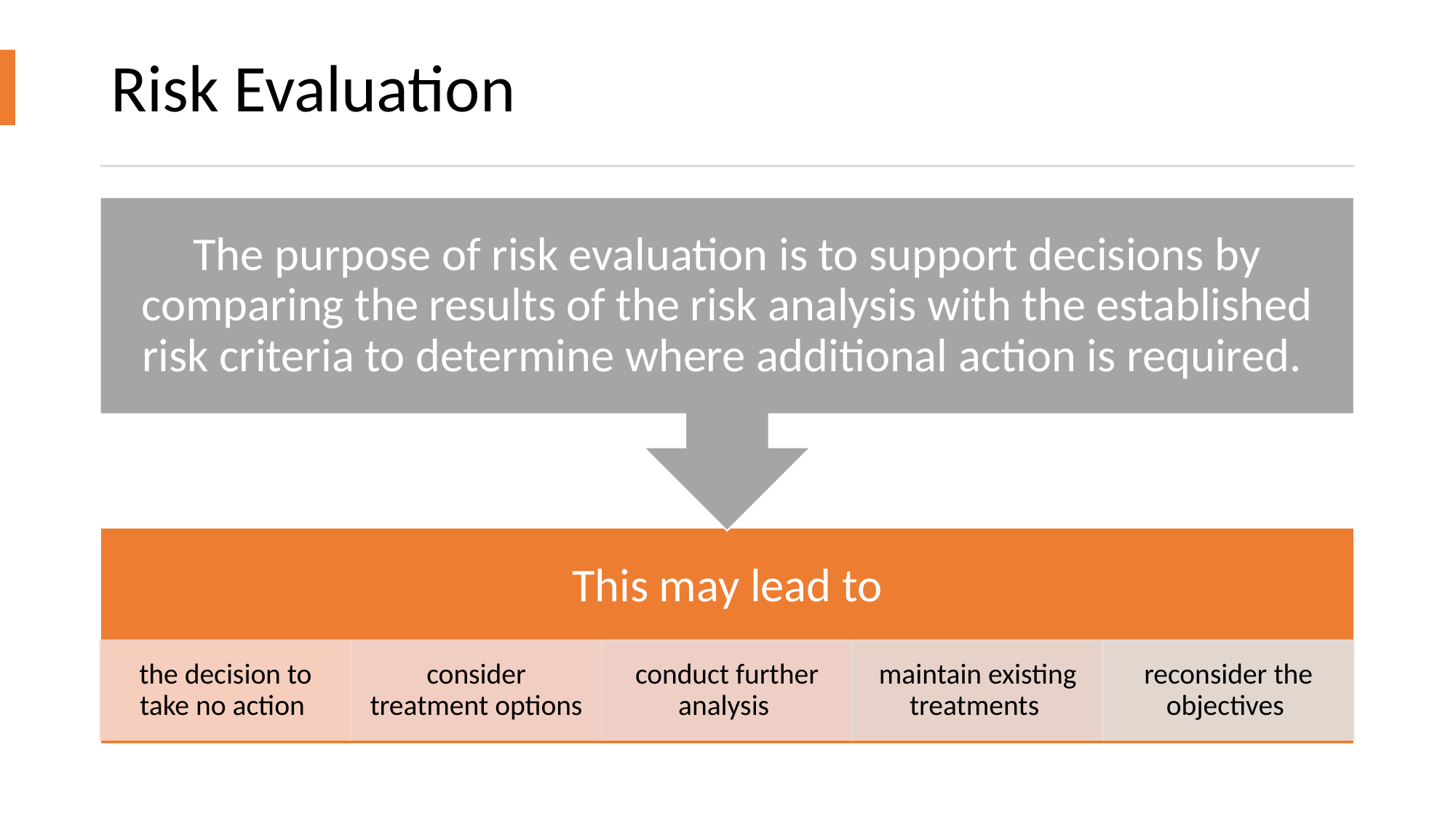

# Risk Evaluation

This may lead to
the decision to take no action
consider treatment options
conduct further analysis
maintain existing treatments
reconsider the objectives
The purpose of risk evaluation is to support decisions by comparing the results of the risk analysis with the established risk criteria to determine where additional action is required.